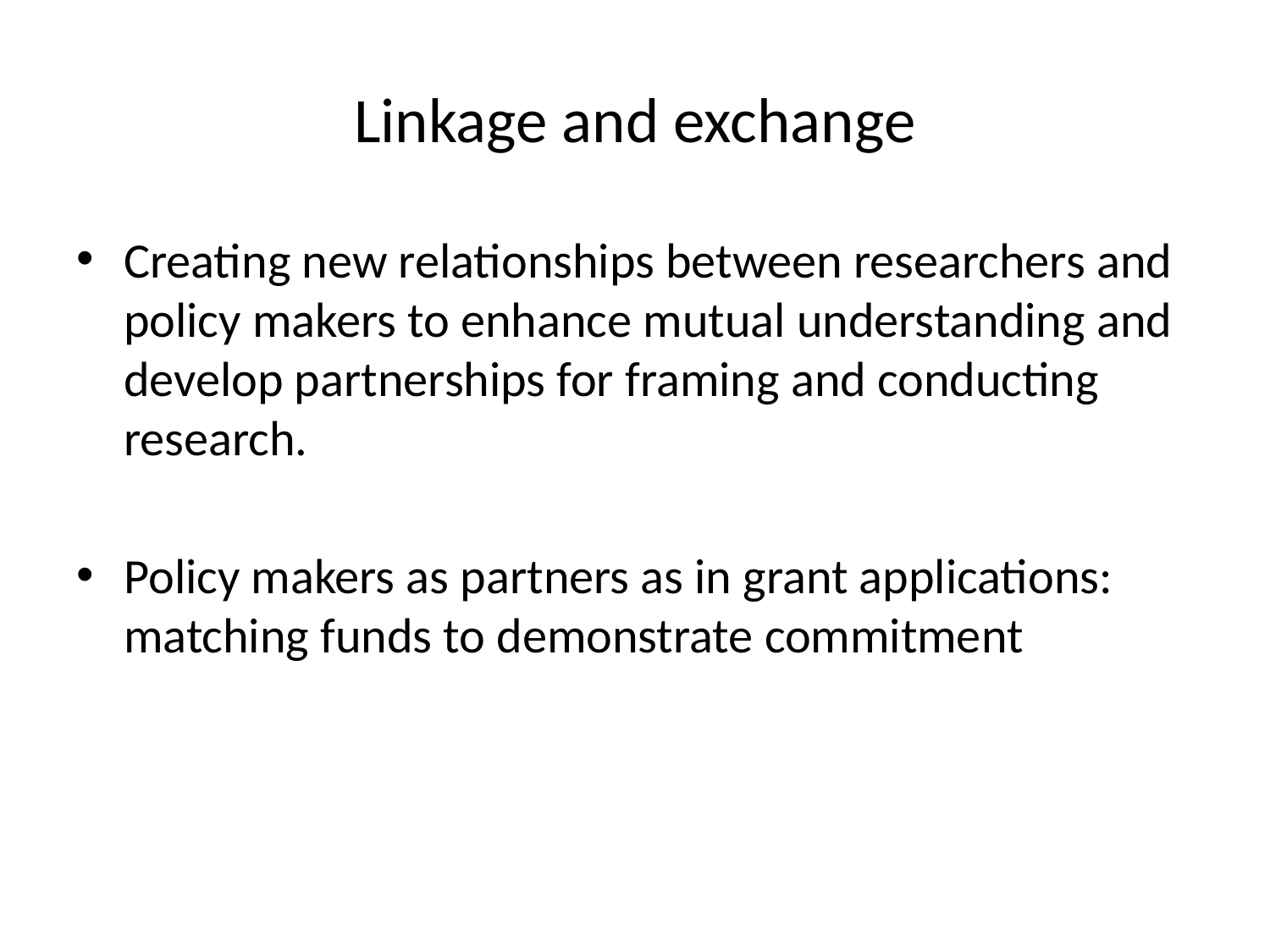

# Linkage and exchange
Creating new relationships between researchers and policy makers to enhance mutual understanding and develop partnerships for framing and conducting research.

Policy makers as partners as in grant applications: matching funds to demonstrate commitment